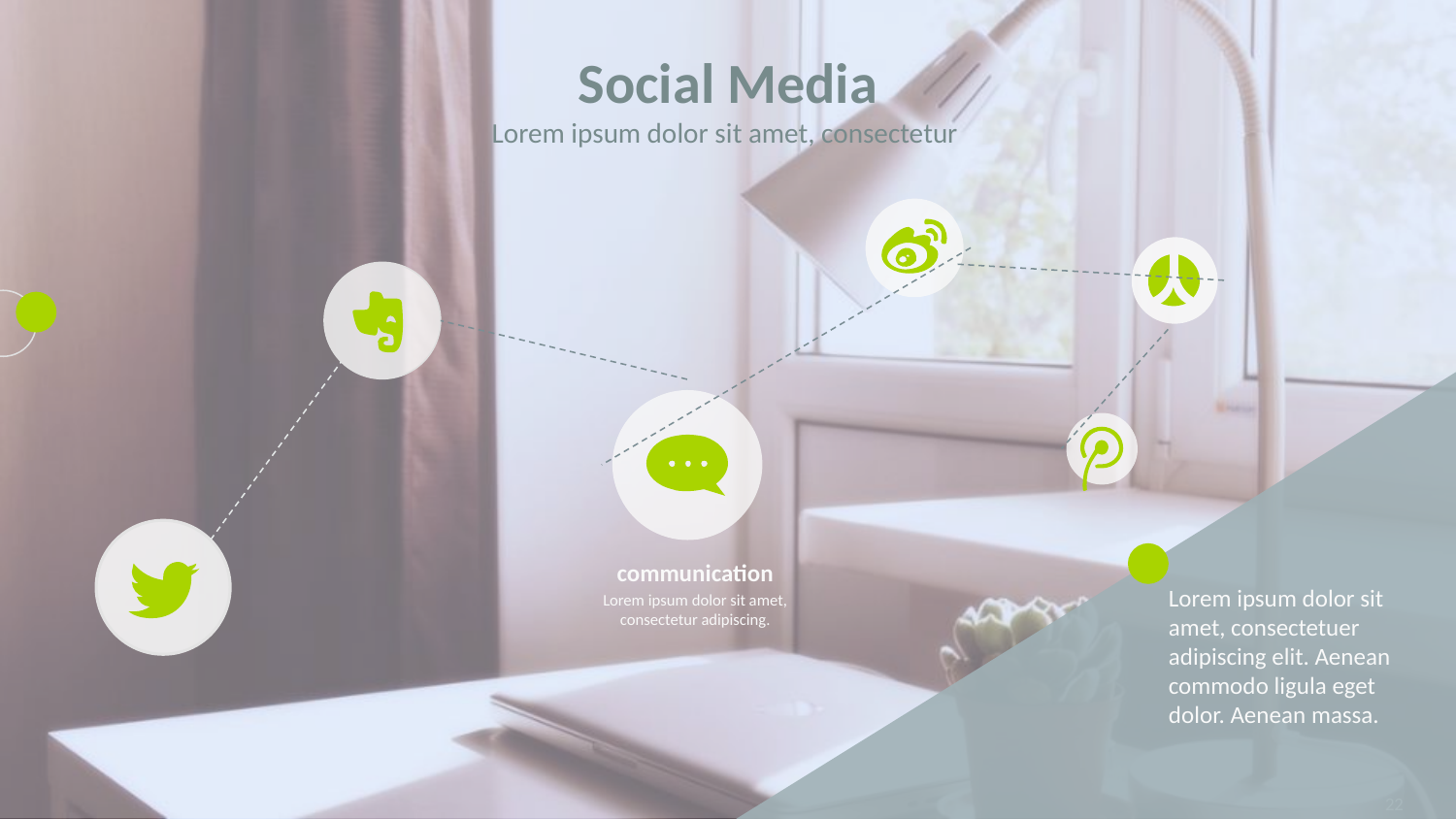

Social Media
Lorem ipsum dolor sit amet, consectetur

communication
Lorem ipsum dolor sit amet, consectetur adipiscing.

Lorem ipsum dolor sit amet, consectetuer adipiscing elit. Aenean commodo ligula eget dolor. Aenean massa.